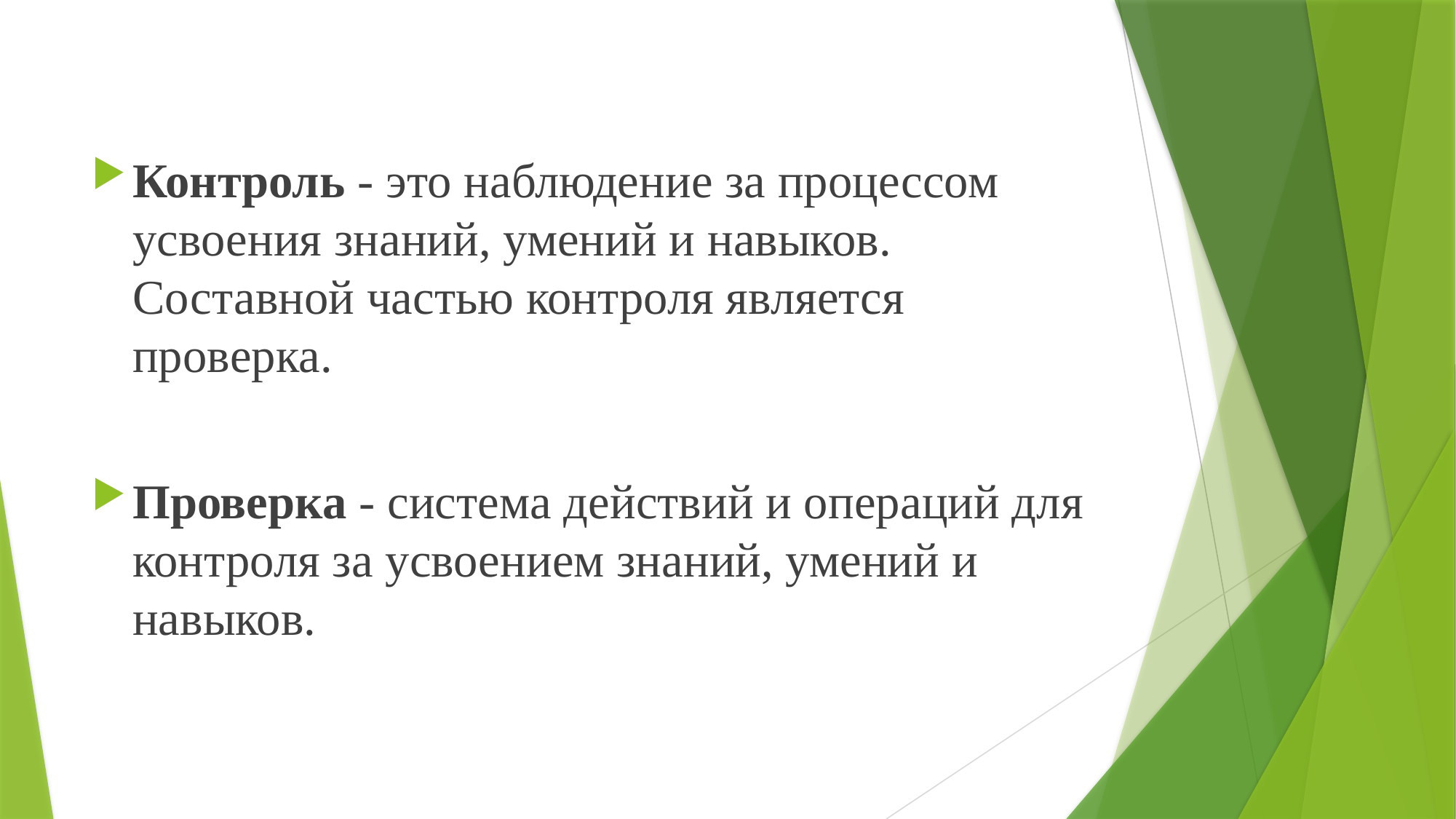

Контроль - это наблюдение за процессом усвоения знаний, умений и навыков. Составной частью контроля является проверка.

Проверка - система действий и операций для контроля за усвоением знаний, умений и навыков.